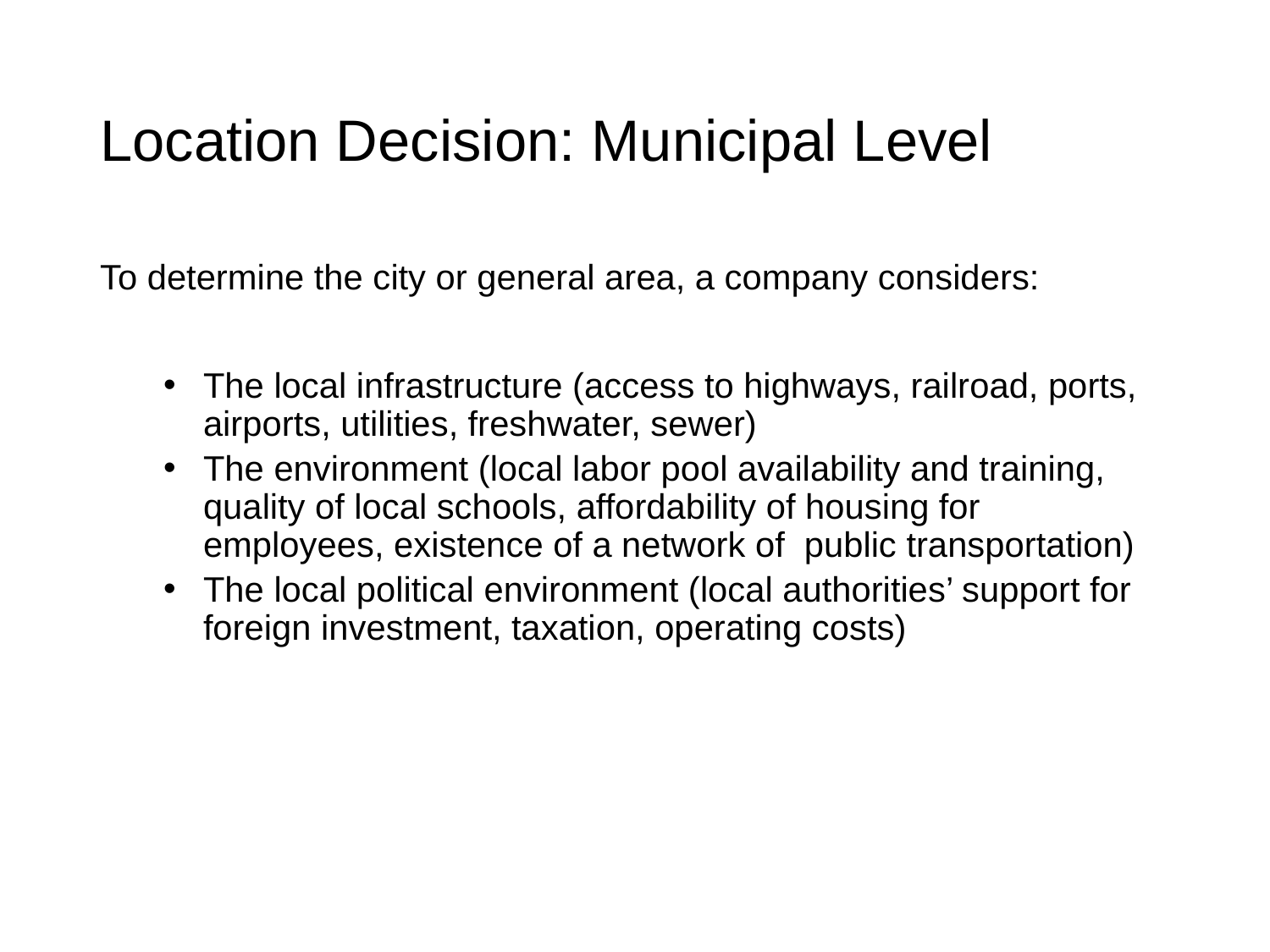

# Location Decision: Municipal Level
To determine the city or general area, a company considers:

The local infrastructure (access to highways, railroad, ports, airports, utilities, freshwater, sewer)
The environment (local labor pool availability and training, quality of local schools, affordability of housing for employees, existence of a network of  public transportation)
The local political environment (local authorities’ support for foreign investment, taxation, operating costs)